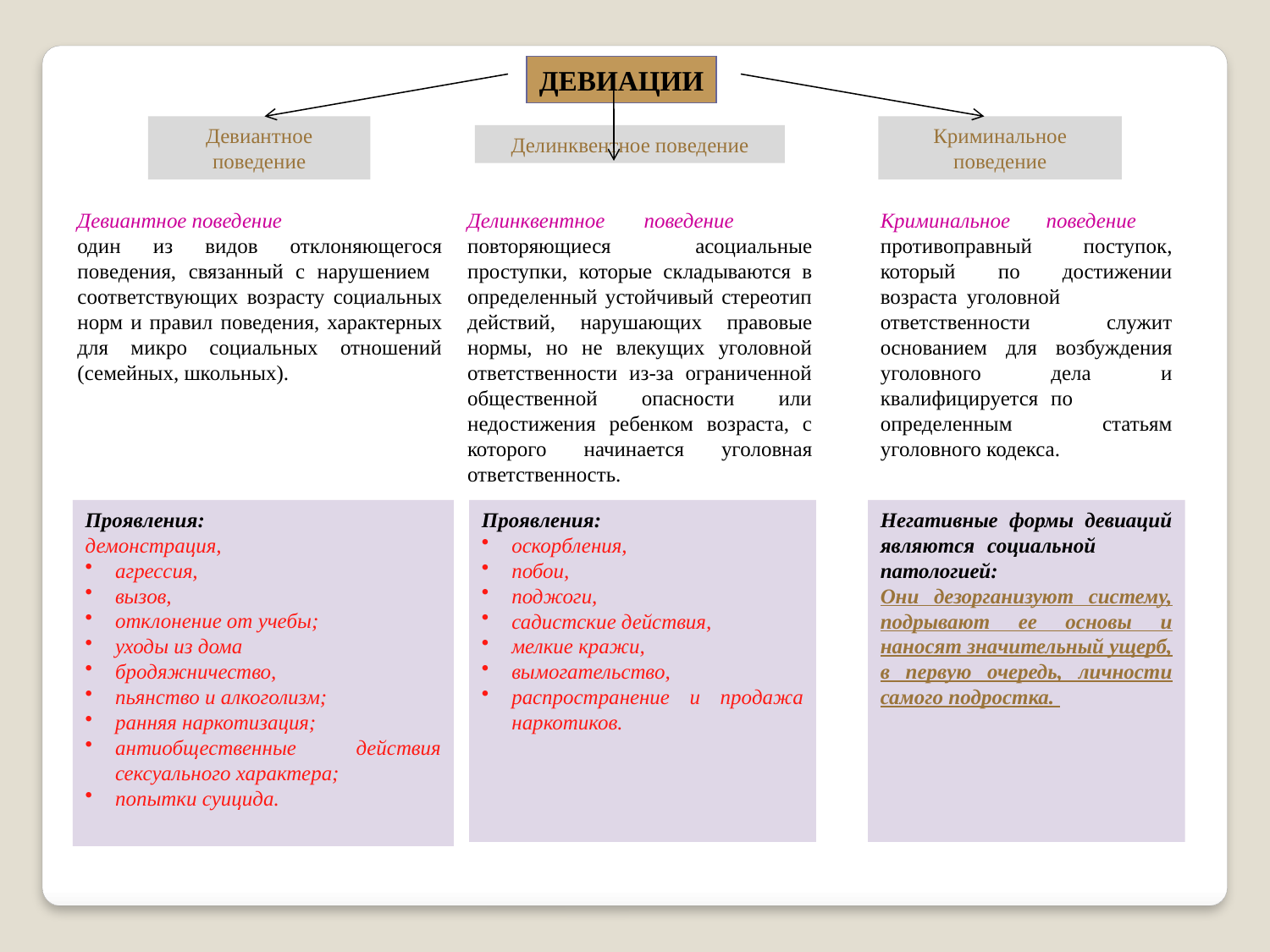

ДЕВИАЦИИ

Девиантное поведение

Криминальное поведение

Делинквентное поведение
Девиантное поведение
один из видов отклоняющегося поведения, связанный с нарушением  соответствующих возрасту социальных норм и правил поведения, характерных для микро социальных отношений (семейных, школьных).

Делинквентное поведение   повторяющиеся асоциальные проступки, которые складываются в определенный устойчивый стереотип действий, нарушающих правовые нормы, но не влекущих уголовной ответственности из-за ограниченной общественной опасности или недостижения ребенком возраста, с которого начинается уголовная ответственность.
Криминальное поведение  противоправный поступок, который по достижении возраста уголовной             ответственности служит основанием для возбуждения уголовного дела и квалифицируется по         определенным статьям уголовного кодекса.

Проявления:
демонстрация,
агрессия,
вызов,
отклонение от учебы;
уходы из дома
бродяжничество,
пьянство и алкоголизм;
ранняя наркотизация;
антиобщественные действия сексуального характера;
попытки суицида.

Проявления:
оскорбления,
побои,
поджоги,
садистские действия,
мелкие кражи,
вымогательство,
распространение и продажа наркотиков.

Негативные формы девиаций являются социальной       патологией:
Они дезорганизуют систему, подрывают ее основы и наносят значительный ущерб, в первую очередь, личности самого подростка.